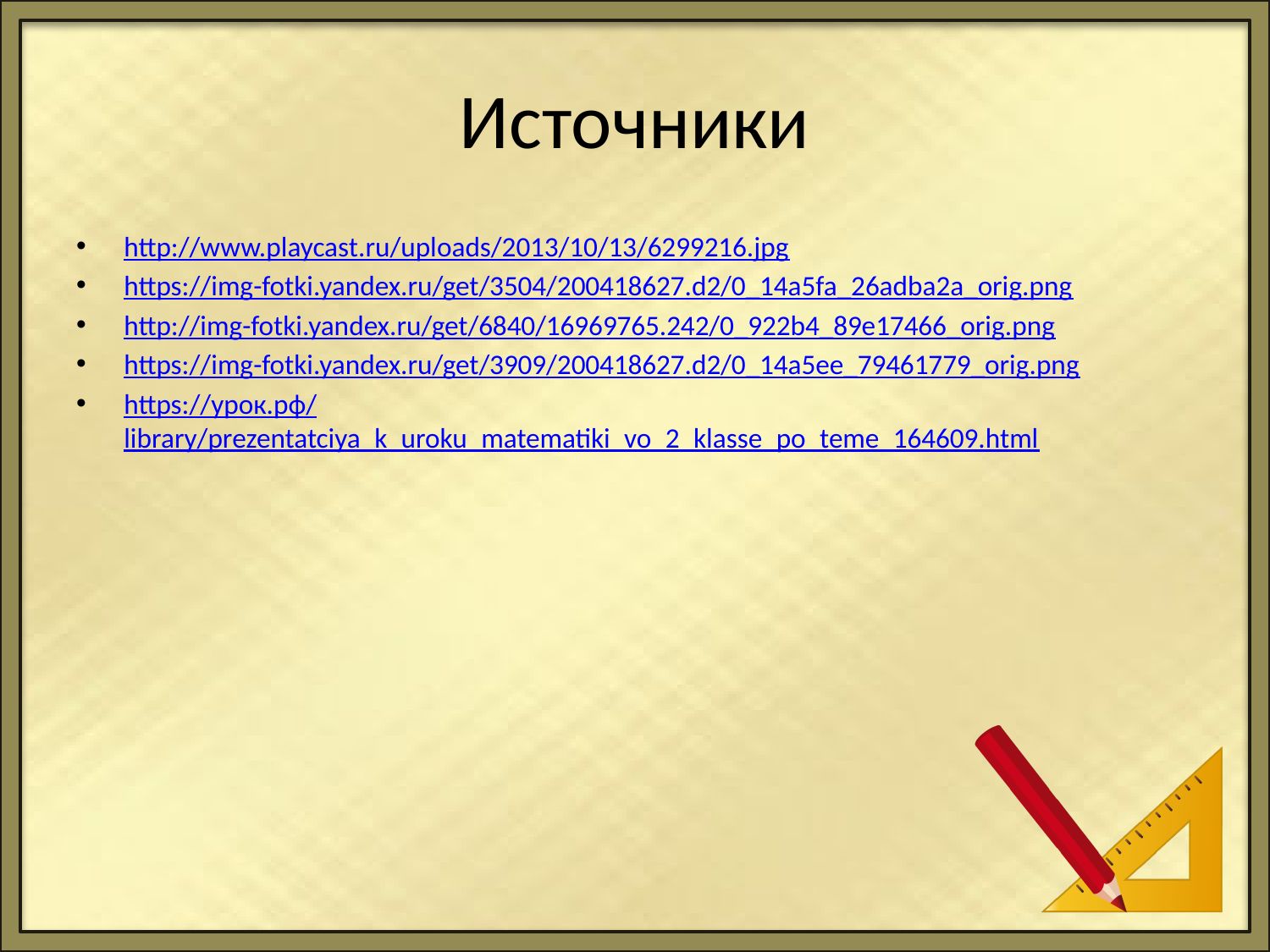

# Источники
http://www.playcast.ru/uploads/2013/10/13/6299216.jpg
https://img-fotki.yandex.ru/get/3504/200418627.d2/0_14a5fa_26adba2a_orig.png
http://img-fotki.yandex.ru/get/6840/16969765.242/0_922b4_89e17466_orig.png
https://img-fotki.yandex.ru/get/3909/200418627.d2/0_14a5ee_79461779_orig.png
https://урок.рф/library/prezentatciya_k_uroku_matematiki_vo_2_klasse_po_teme_164609.html